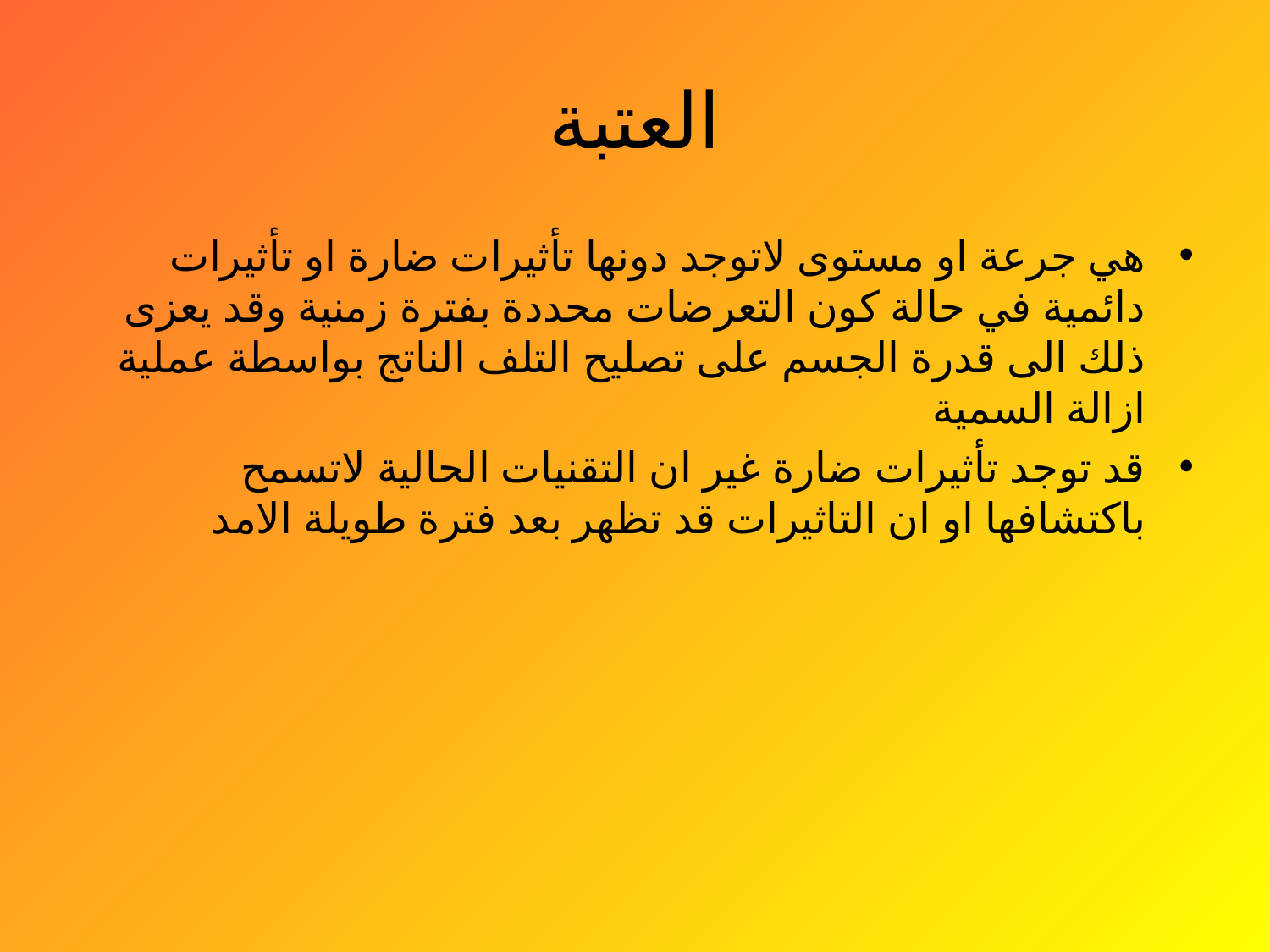

# العتبة
هي جرعة او مستوى لاتوجد دونها تأثيرات ضارة او تأثيرات دائمية في حالة كون التعرضات محددة بفترة زمنية وقد يعزى ذلك الى قدرة الجسم على تصليح التلف الناتج بواسطة عملية ازالة السمية
قد توجد تأثيرات ضارة غير ان التقنيات الحالية لاتسمح باكتشافها او ان التاثيرات قد تظهر بعد فترة طويلة الامد